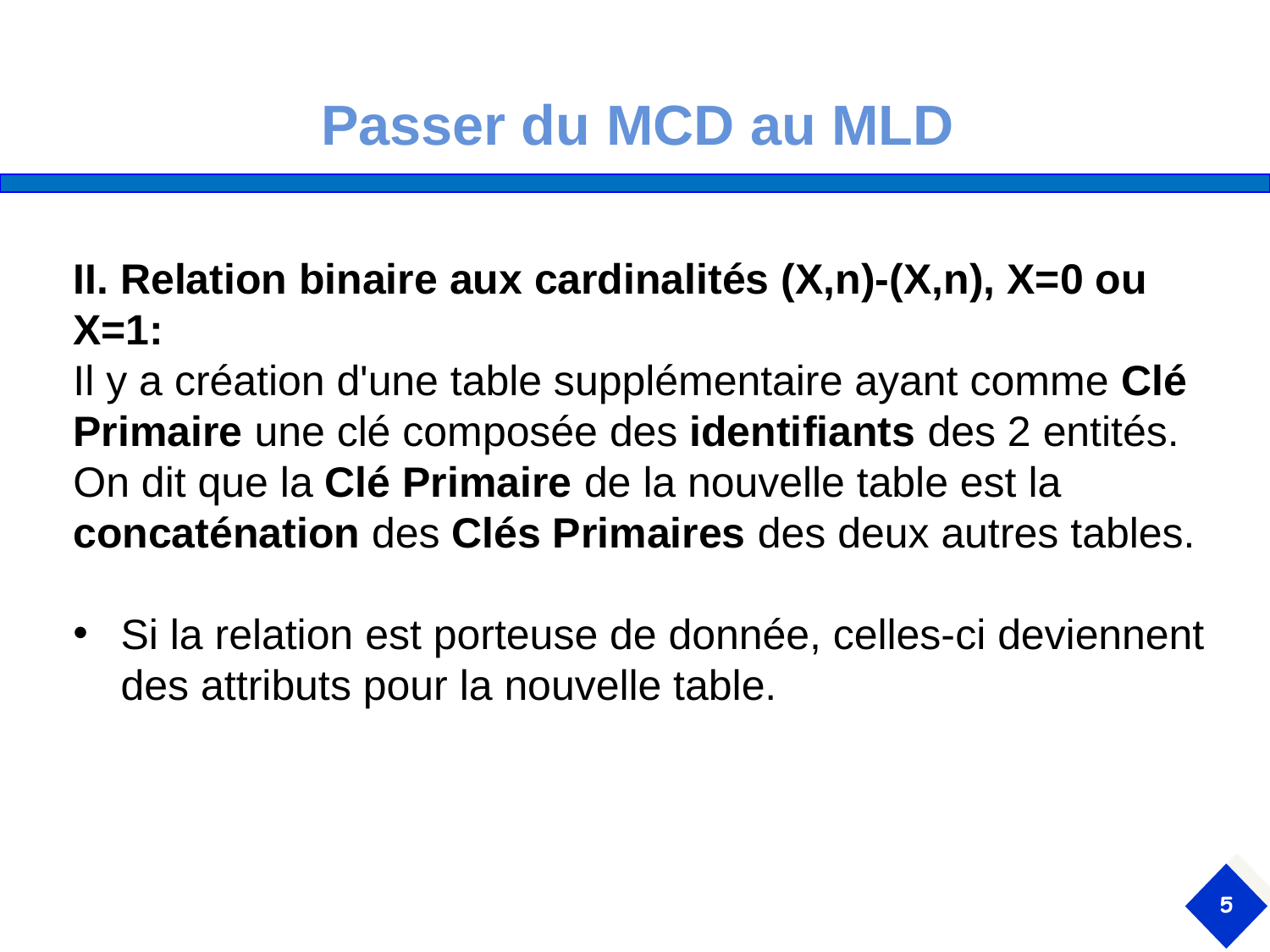

Passer du MCD au MLD
II. Relation binaire aux cardinalités (X,n)-(X,n), X=0 ou X=1:
Il y a création d'une table supplémentaire ayant comme Clé Primaire une clé composée des identifiants des 2 entités. On dit que la Clé Primaire de la nouvelle table est la concaténation des Clés Primaires des deux autres tables.

Si la relation est porteuse de donnée, celles-ci deviennent des attributs pour la nouvelle table.